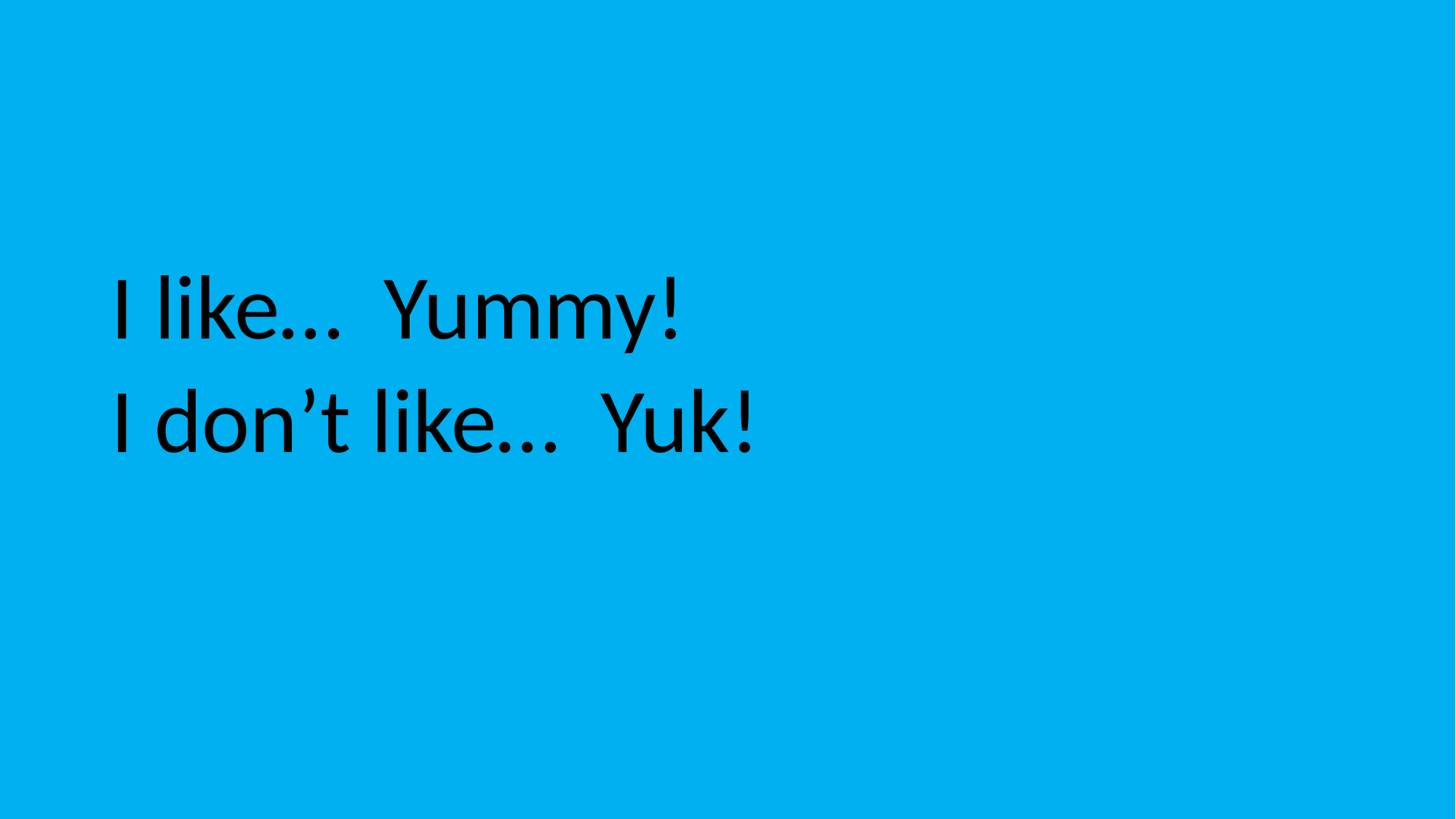

#

I like…  Yummy!
I don’t like…  Yuk!